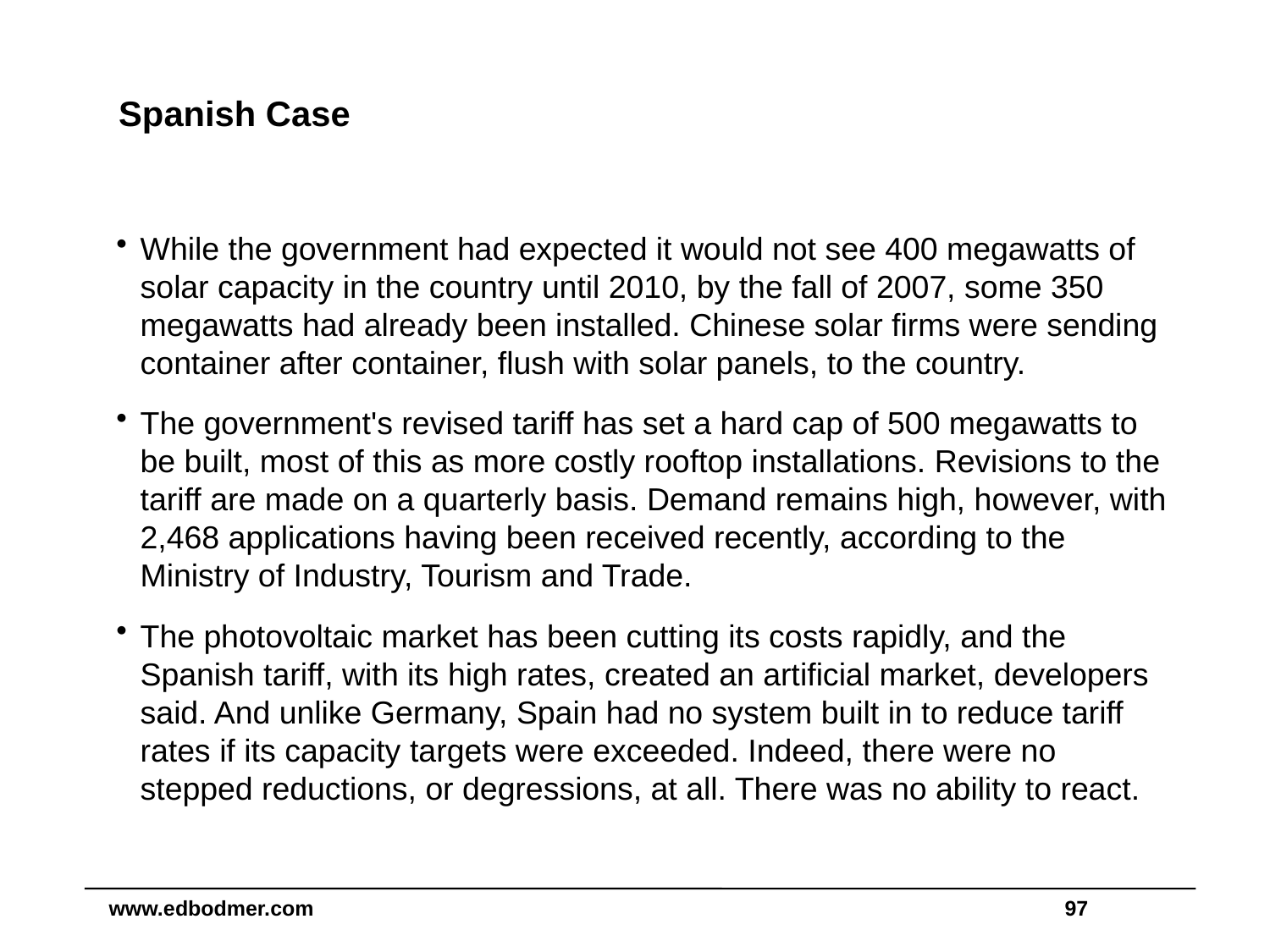

# Spanish Case
While the government had expected it would not see 400 megawatts of solar capacity in the country until 2010, by the fall of 2007, some 350 megawatts had already been installed. Chinese solar firms were sending container after container, flush with solar panels, to the country.
The government's revised tariff has set a hard cap of 500 megawatts to be built, most of this as more costly rooftop installations. Revisions to the tariff are made on a quarterly basis. Demand remains high, however, with 2,468 applications having been received recently, according to the Ministry of Industry, Tourism and Trade.
The photovoltaic market has been cutting its costs rapidly, and the Spanish tariff, with its high rates, created an artificial market, developers said. And unlike Germany, Spain had no system built in to reduce tariff rates if its capacity targets were exceeded. Indeed, there were no stepped reductions, or degressions, at all. There was no ability to react.